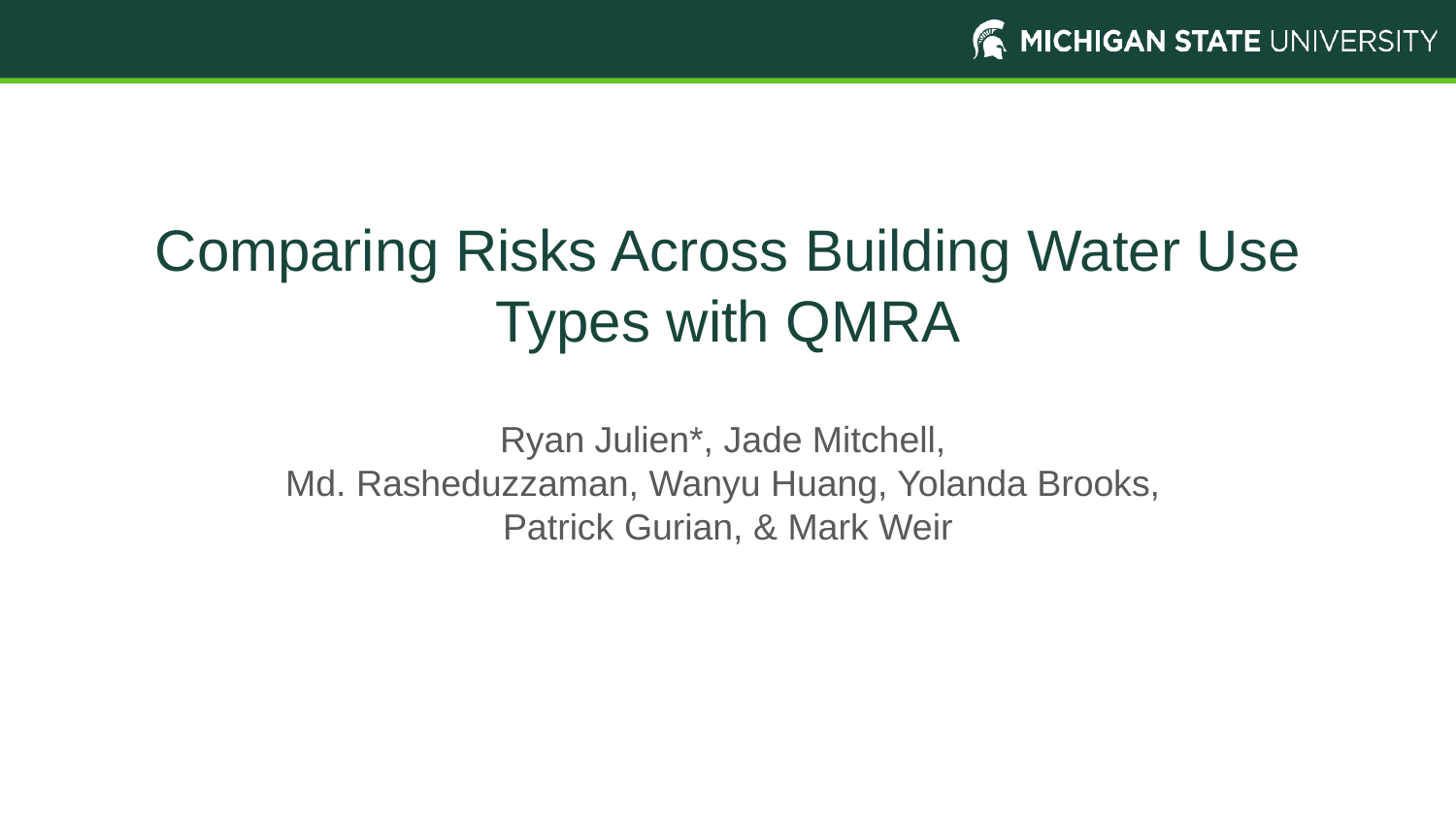

# Comparing Risks Across Building Water Use Types with QMRA
Ryan Julien*, Jade Mitchell,
Md. Rasheduzzaman, Wanyu Huang, Yolanda Brooks,
Patrick Gurian, & Mark Weir